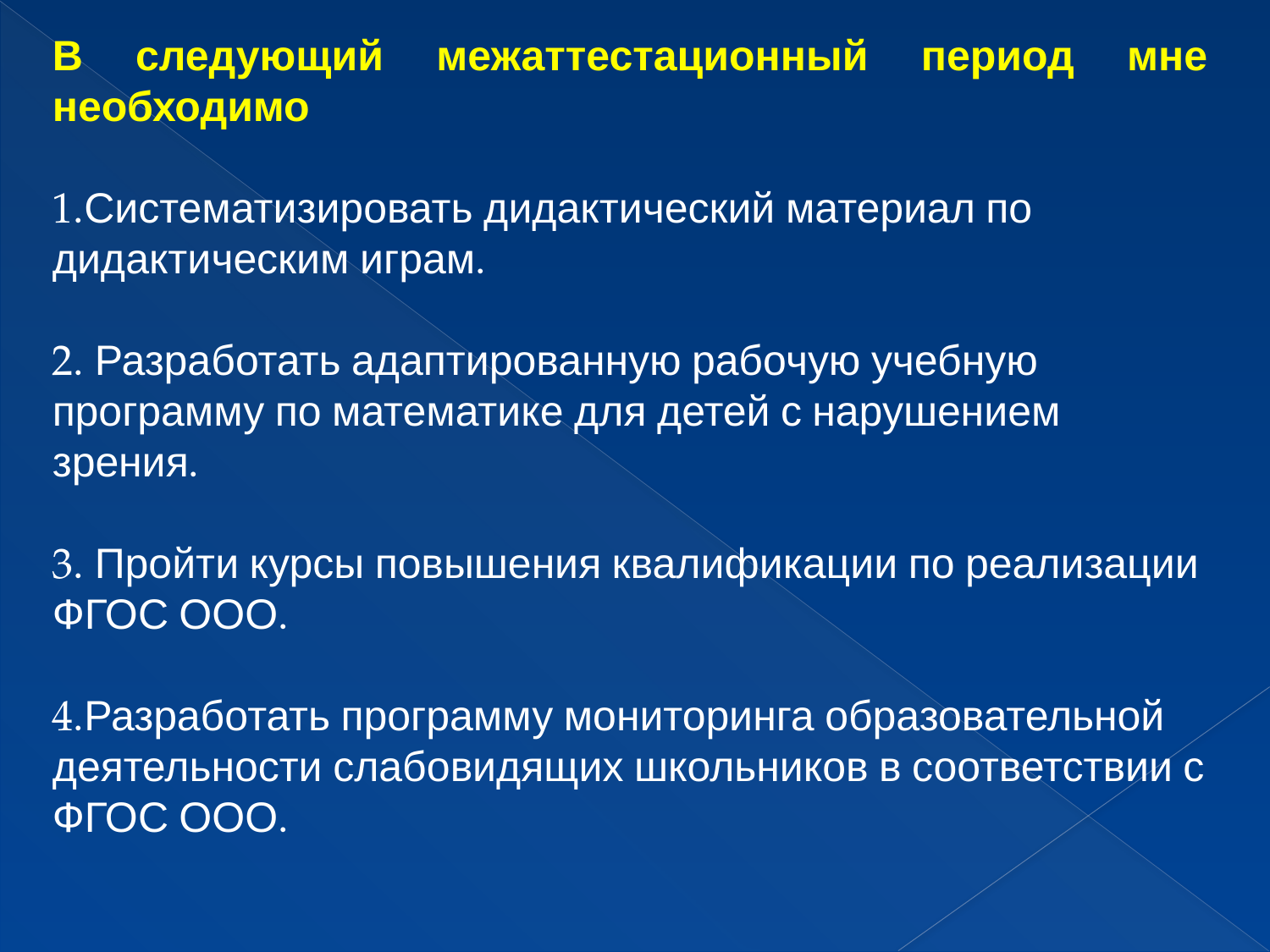

В следующий межаттестационный период мне необходимо

1.Систематизировать дидактический материал по дидактическим играм.

2. Разработать адаптированную рабочую учебную программу по математике для детей с нарушением зрения.

3. Пройти курсы повышения квалификации по реализации ФГОС ООО.

4.Разработать программу мониторинга образовательной деятельности слабовидящих школьников в соответствии с ФГОС ООО.